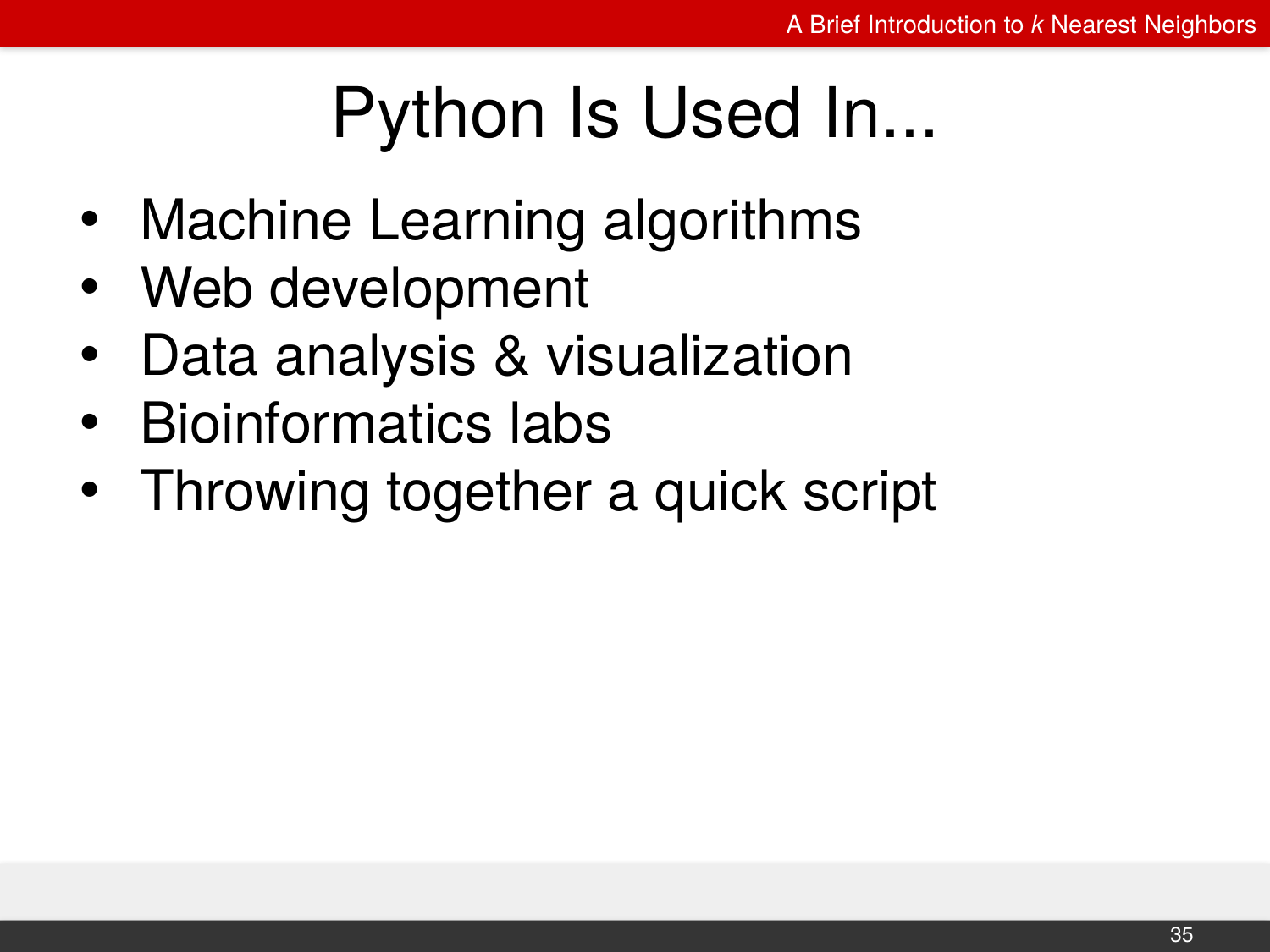

# Python Is Used In...
Machine Learning algorithms
Web development
Data analysis & visualization
Bioinformatics labs
Throwing together a quick script
35